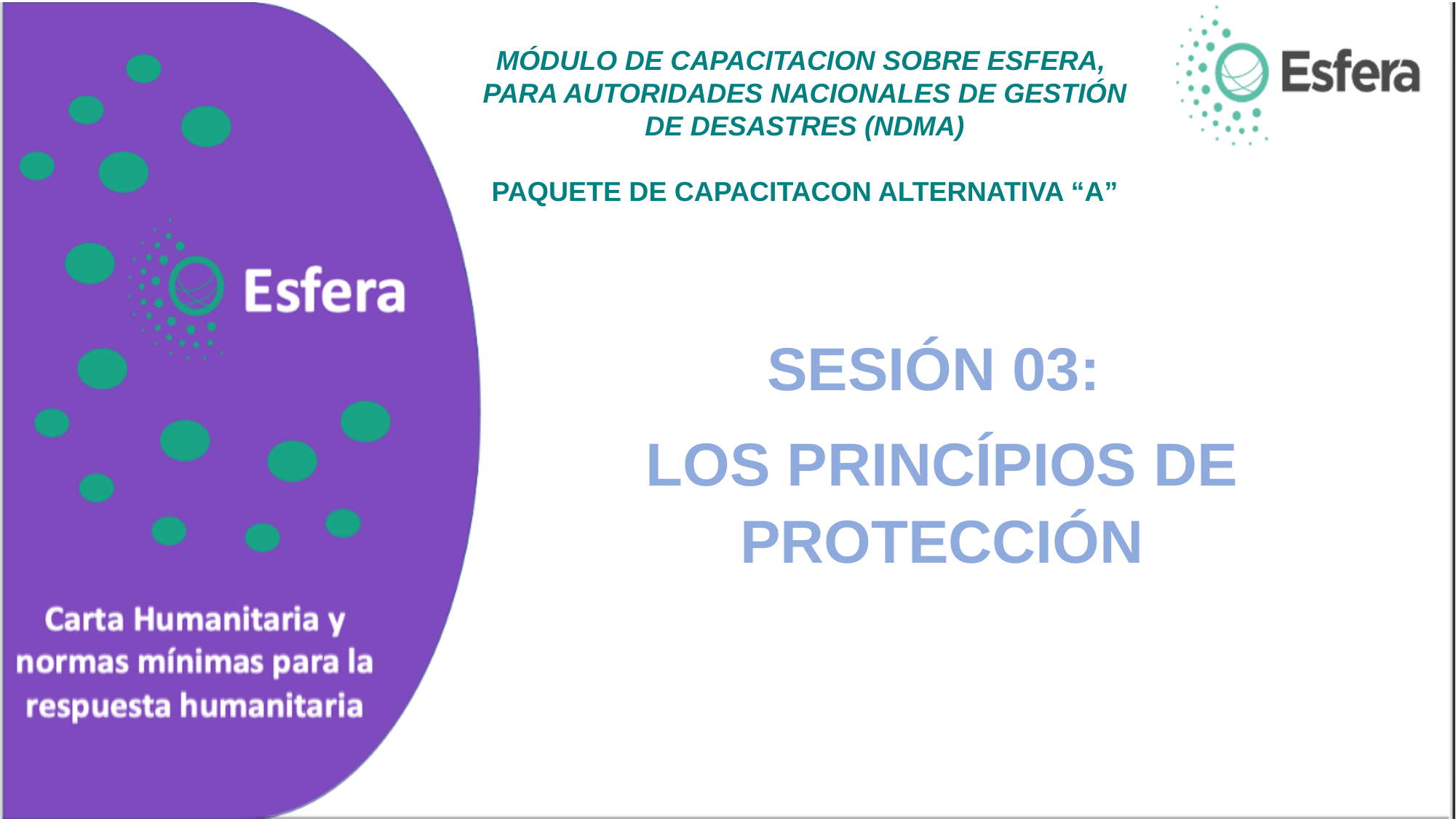

MÓDULO DE CAPACITACION SOBRE ESFERA,
PARA AUTORIDADES NACIONALES DE GESTIÓN DE DESASTRES (NDMA)

PAQUETE DE CAPACITACON ALTERNATIVA “A”

SESIÓN 03:
LOS PRINCÍPIOS DE PROTECCIÓN